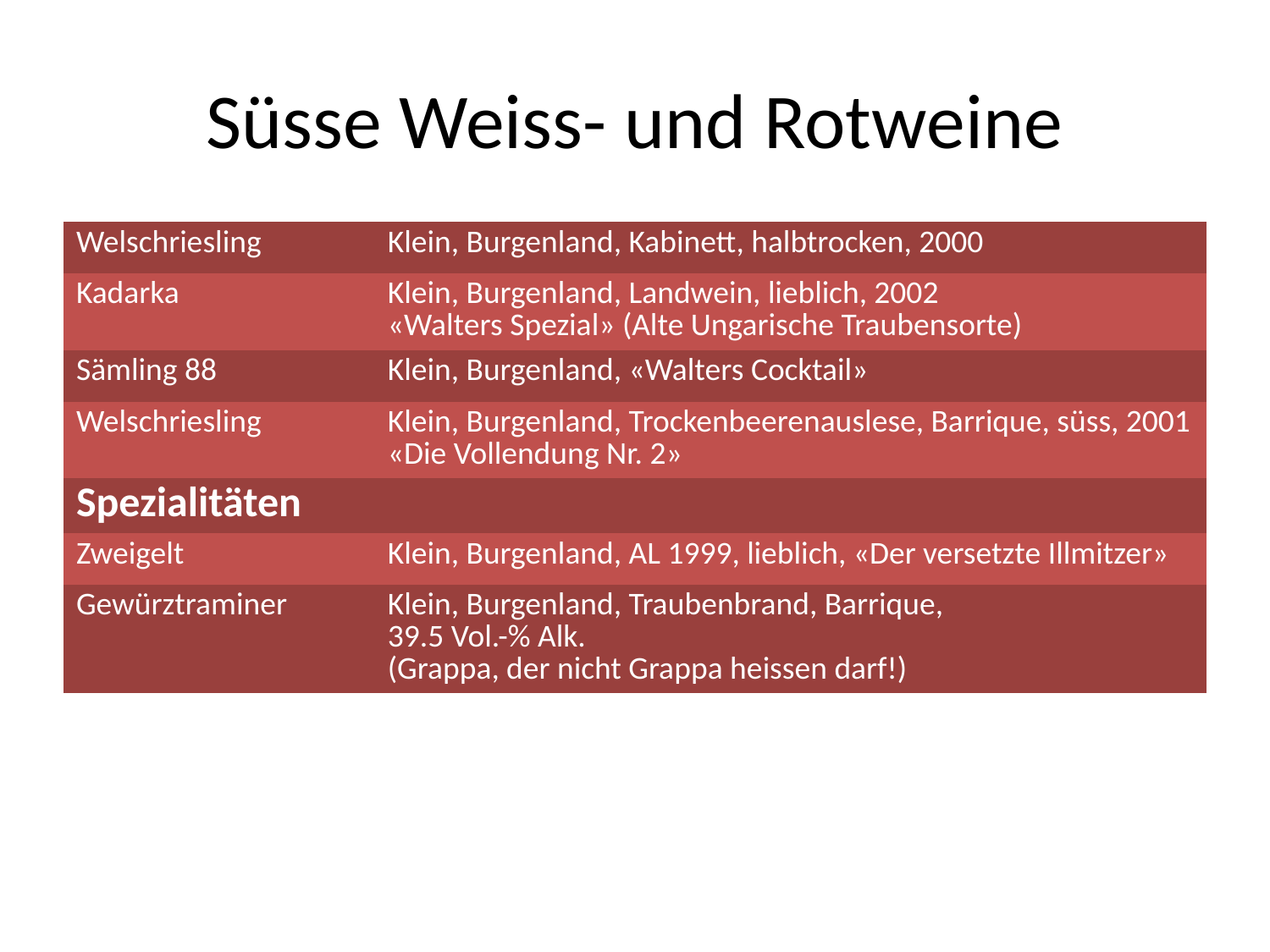

# Süsse Weiss- und Rotweine
| Welschriesling | Klein, Burgenland, Kabinett, halbtrocken, 2000 |
| --- | --- |
| Kadarka | Klein, Burgenland, Landwein, lieblich, 2002 «Walters Spezial» (Alte Ungarische Traubensorte) |
| Sämling 88 | Klein, Burgenland, «Walters Cocktail» |
| Welschriesling | Klein, Burgenland, Trockenbeerenauslese, Barrique, süss, 2001 «Die Vollendung Nr. 2» |
| Spezialitäten |  |
| Zweigelt | Klein, Burgenland, AL 1999, lieblich, «Der versetzte Illmitzer» |
| Gewürztraminer | Klein, Burgenland, Traubenbrand, Barrique, 39.5 Vol.-% Alk. (Grappa, der nicht Grappa heissen darf!) |